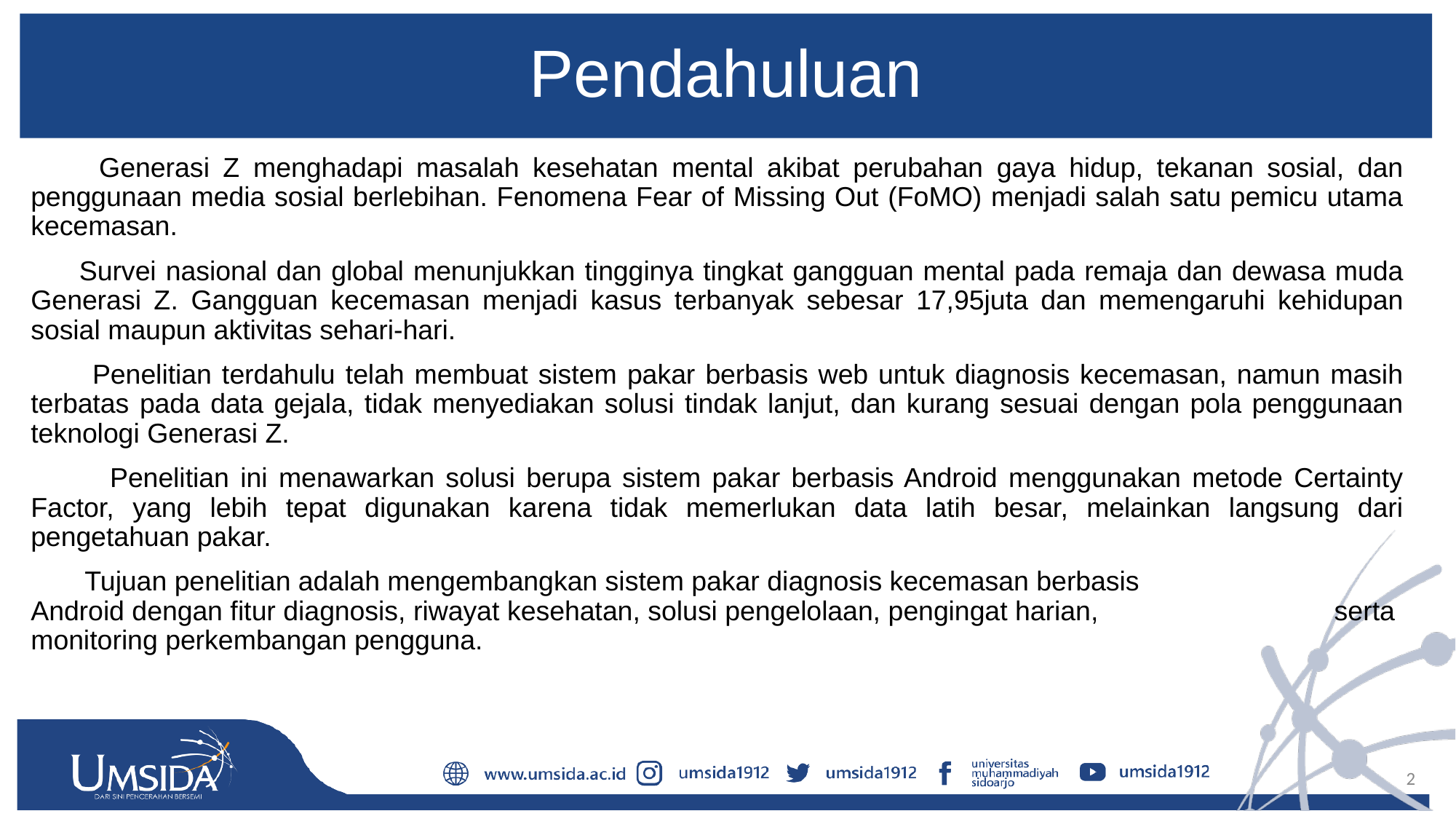

# Pendahuluan
     Generasi Z menghadapi masalah kesehatan mental akibat perubahan gaya hidup, tekanan sosial, dan penggunaan media sosial berlebihan. Fenomena Fear of Missing Out (FoMO) menjadi salah satu pemicu utama kecemasan.
     Survei nasional dan global menunjukkan tingginya tingkat gangguan mental pada remaja dan dewasa muda Generasi Z. Gangguan kecemasan menjadi kasus terbanyak sebesar 17,95juta dan memengaruhi kehidupan sosial maupun aktivitas sehari-hari.
      Penelitian terdahulu telah membuat sistem pakar berbasis web untuk diagnosis kecemasan, namun masih terbatas pada data gejala, tidak menyediakan solusi tindak lanjut, dan kurang sesuai dengan pola penggunaan teknologi Generasi Z.
       Penelitian ini menawarkan solusi berupa sistem pakar berbasis Android menggunakan metode Certainty Factor, yang lebih tepat digunakan karena tidak memerlukan data latih besar, melainkan langsung dari pengetahuan pakar.
       Tujuan penelitian adalah mengembangkan sistem pakar diagnosis kecemasan berbasis                                   Android dengan fitur diagnosis, riwayat kesehatan, solusi pengelolaan, pengingat harian,                               serta monitoring perkembangan pengguna.